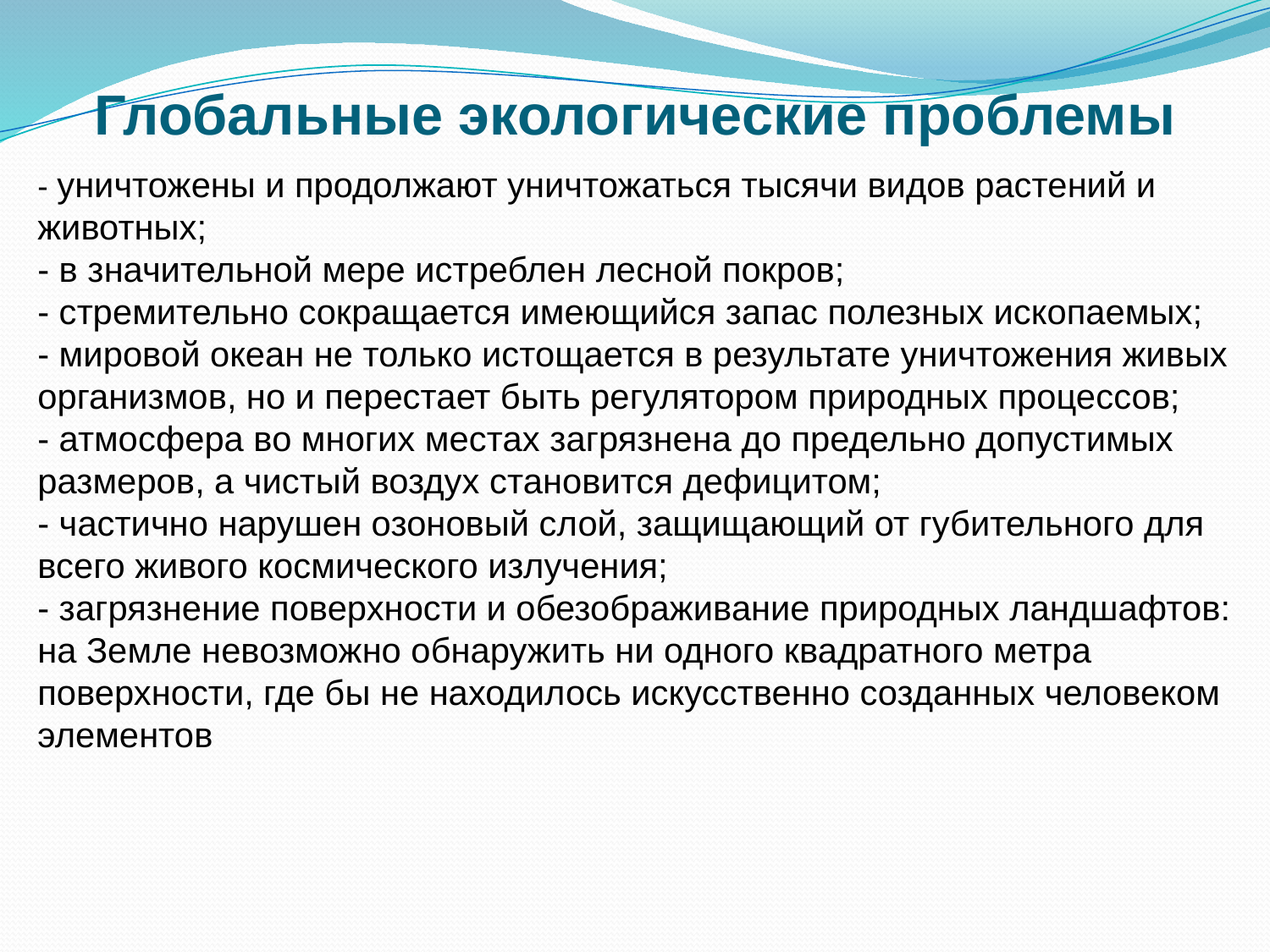

# Глобальные экологические проблемы
- уничтожены и продолжают уничтожаться тысячи видов растений и животных;
- в значительной мере истреблен лесной покров;
- стремительно сокращается имеющийся запас полезных ископаемых;
- мировой океан не только истощается в результате уничтожения живых организмов, но и перестает быть регулятором природных процессов;
- атмосфера во многих местах загрязнена до предельно допустимых размеров, а чистый воздух становится дефицитом;
- частично нарушен озоновый слой, защищающий от губительного для всего живого космического излучения;
- загрязнение поверхности и обезображивание природных ландшафтов: на Земле невозможно обнаружить ни одного квадратного метра поверхности, где бы не находилось искусственно созданных человеком элементов